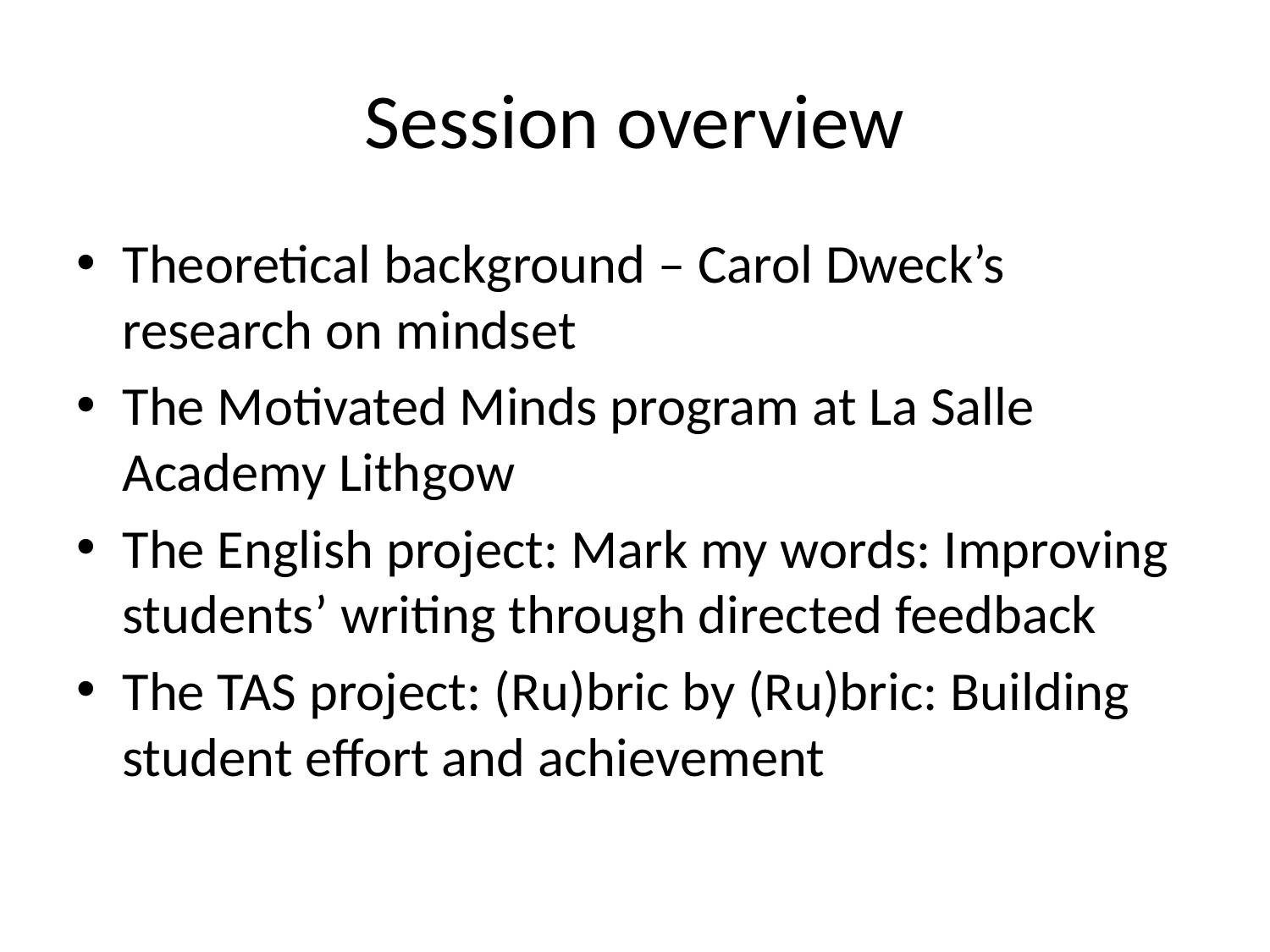

# Session overview
Theoretical background – Carol Dweck’s research on mindset
The Motivated Minds program at La Salle Academy Lithgow
The English project: Mark my words: Improving students’ writing through directed feedback
The TAS project: (Ru)bric by (Ru)bric: Building student effort and achievement